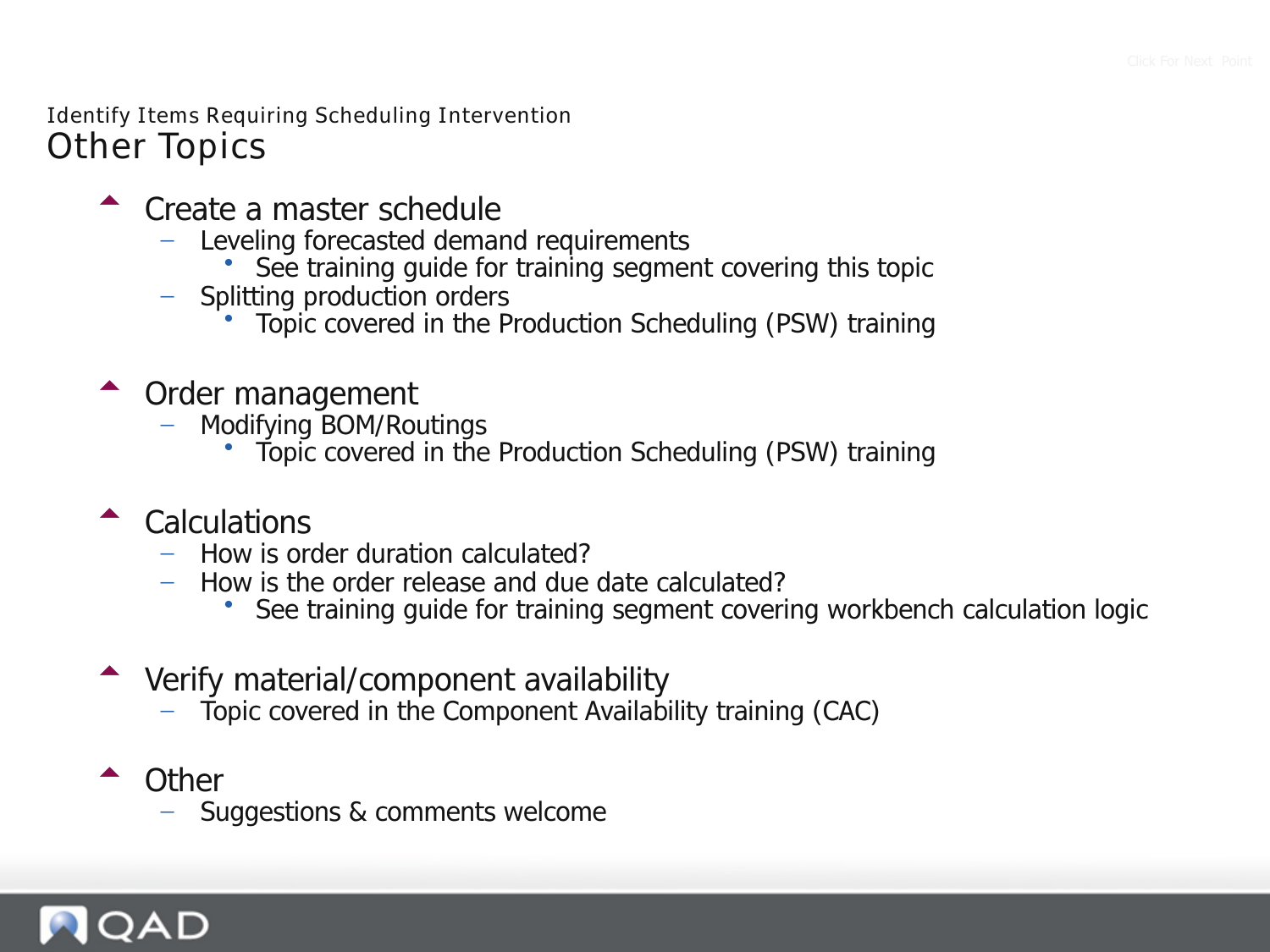

Click For Next  Point
Identify Items Requiring Scheduling Intervention
Other Topics
Create a master schedule
Leveling forecasted demand requirements
See training guide for training segment covering this topic
Splitting production orders
Topic covered in the Production Scheduling (PSW) training

Order management
Modifying BOM/Routings
Topic covered in the Production Scheduling (PSW) training

Calculations
How is order duration calculated?
How is the order release and due date calculated?
See training guide for training segment covering workbench calculation logic

Verify material/component availability
Topic covered in the Component Availability training (CAC)

Other
Suggestions & comments welcome